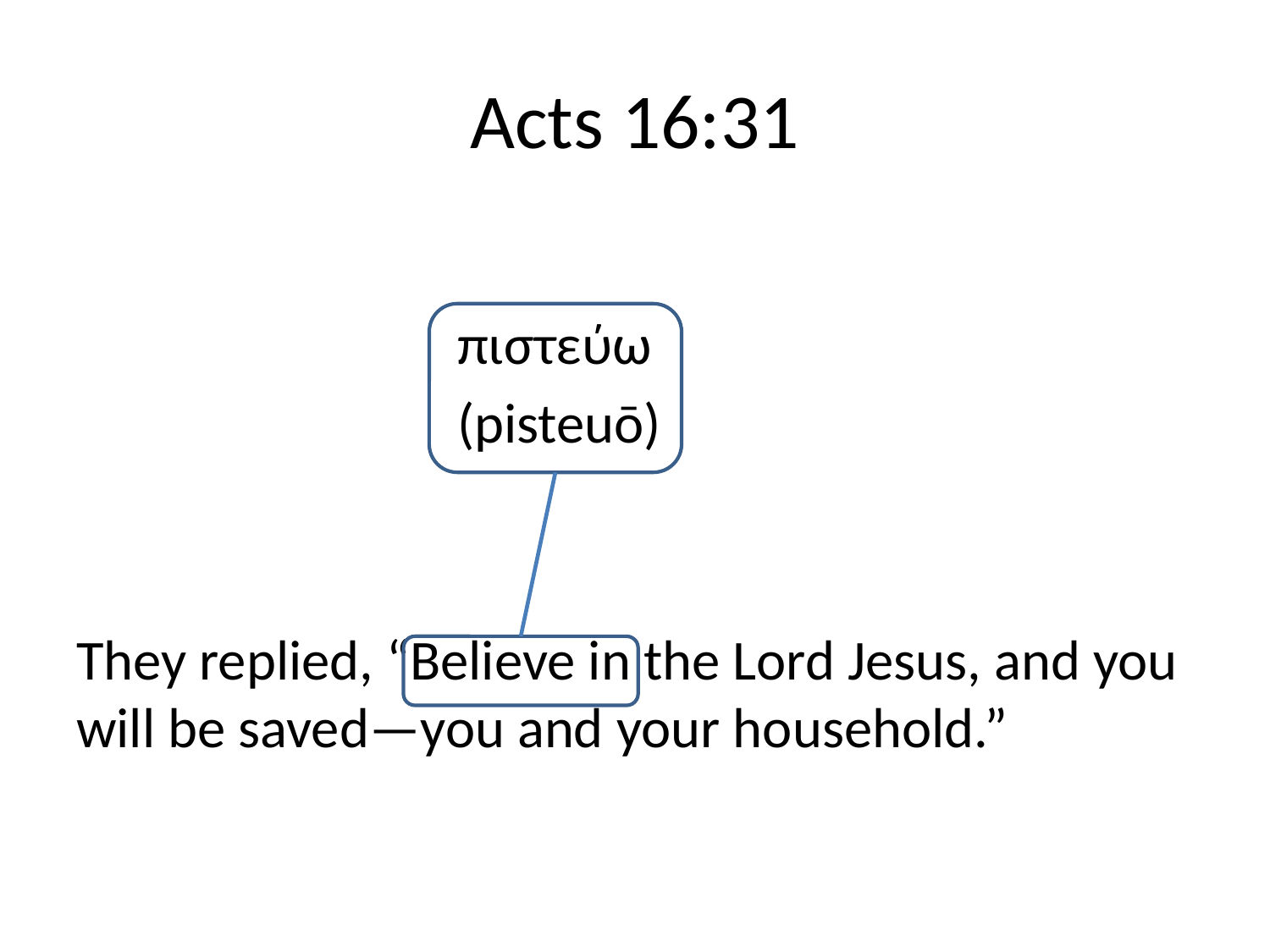

# Acts 16:31

			πιστεύω
			(pisteuō)

They replied, “Believe in the Lord Jesus, and you will be saved—you and your household.”